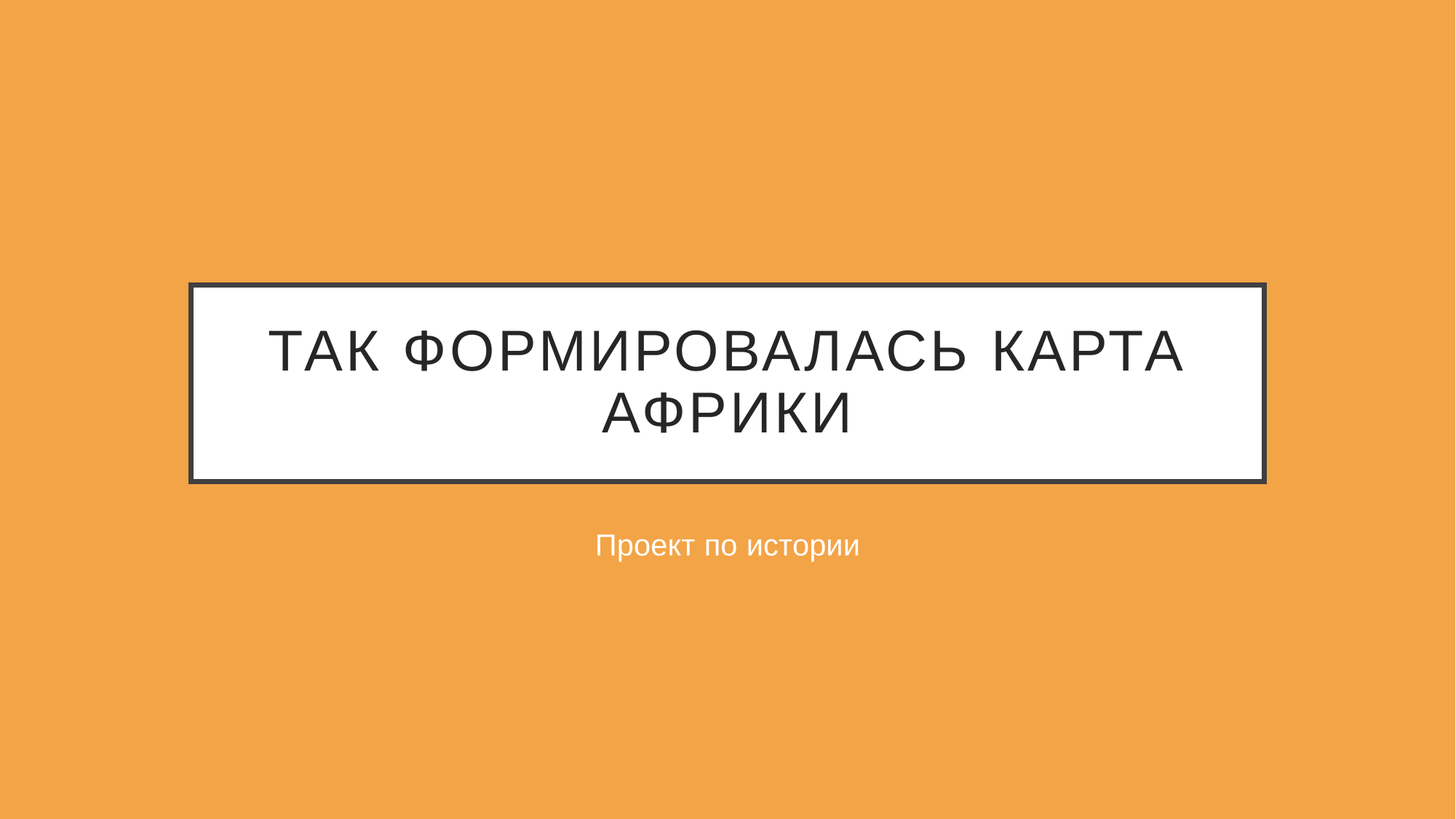

# Так формировалась карта Африки
Проект по истории